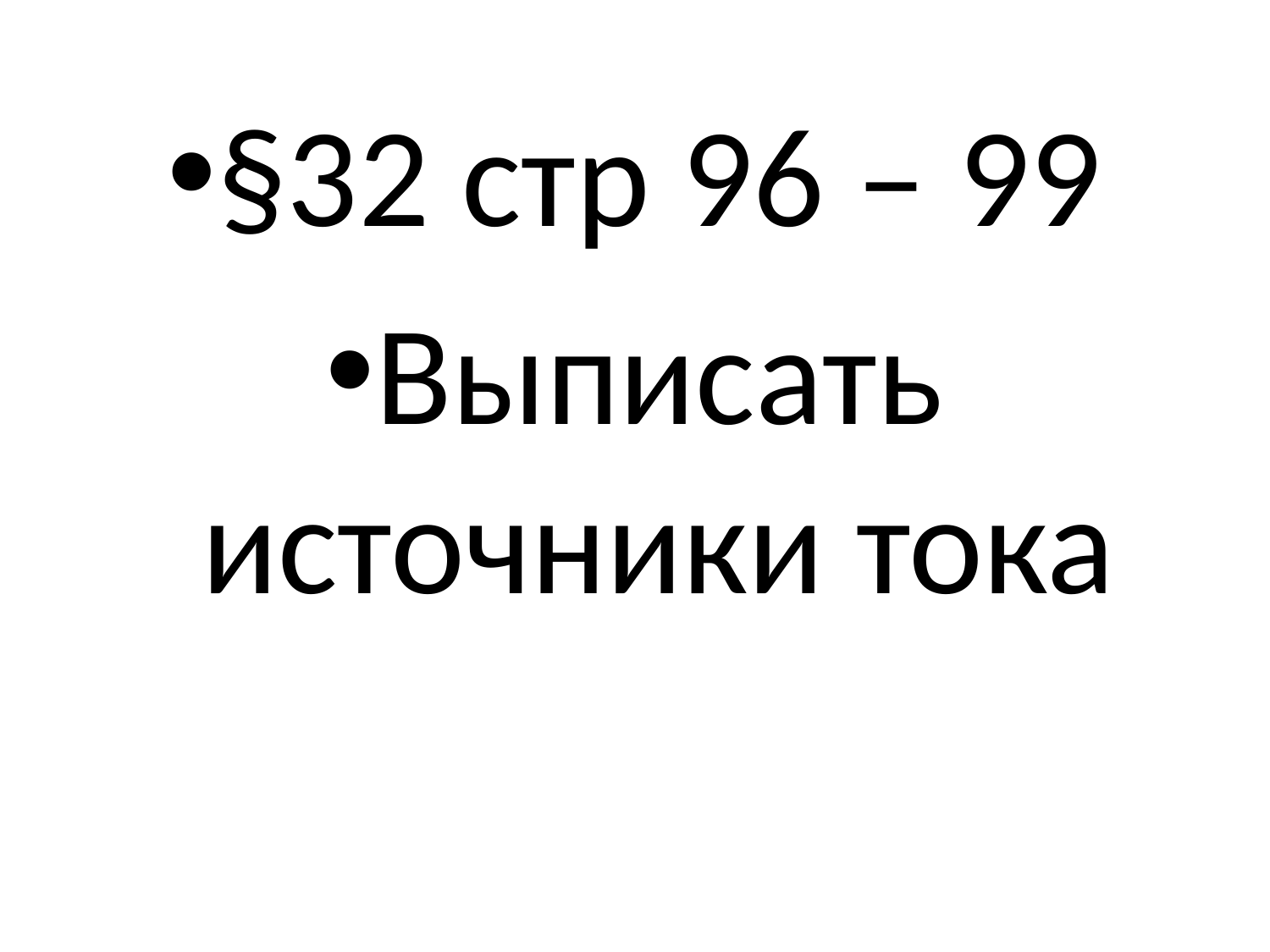

§32 стр 96 – 99
Выписать источники тока